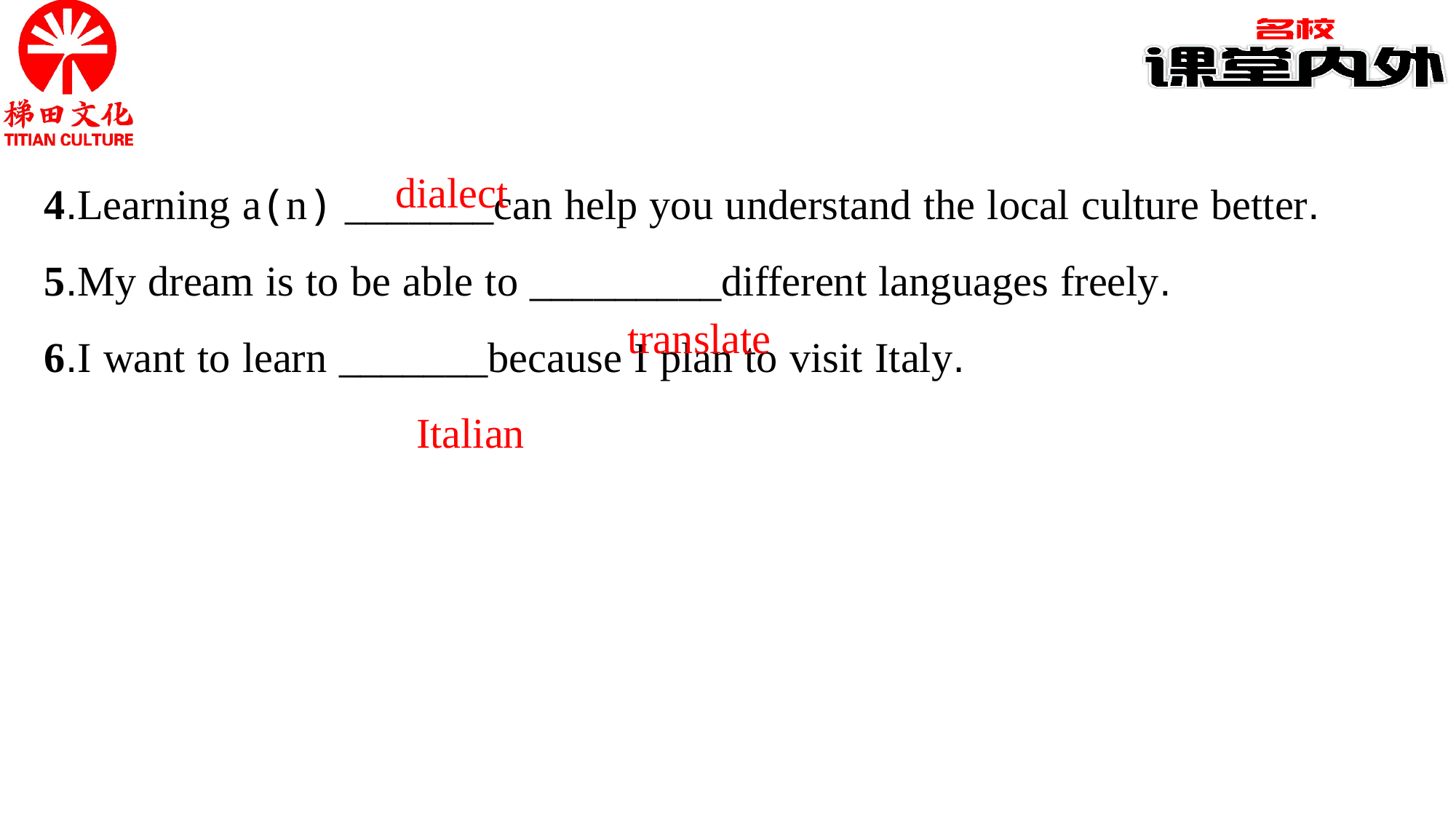

4.Learning a(n) _______can help you understand the local culture better.
5.My dream is to be able to _________different languages freely.
6.I want to learn _______because I plan to visit Italy.
dialect
translate
Italian